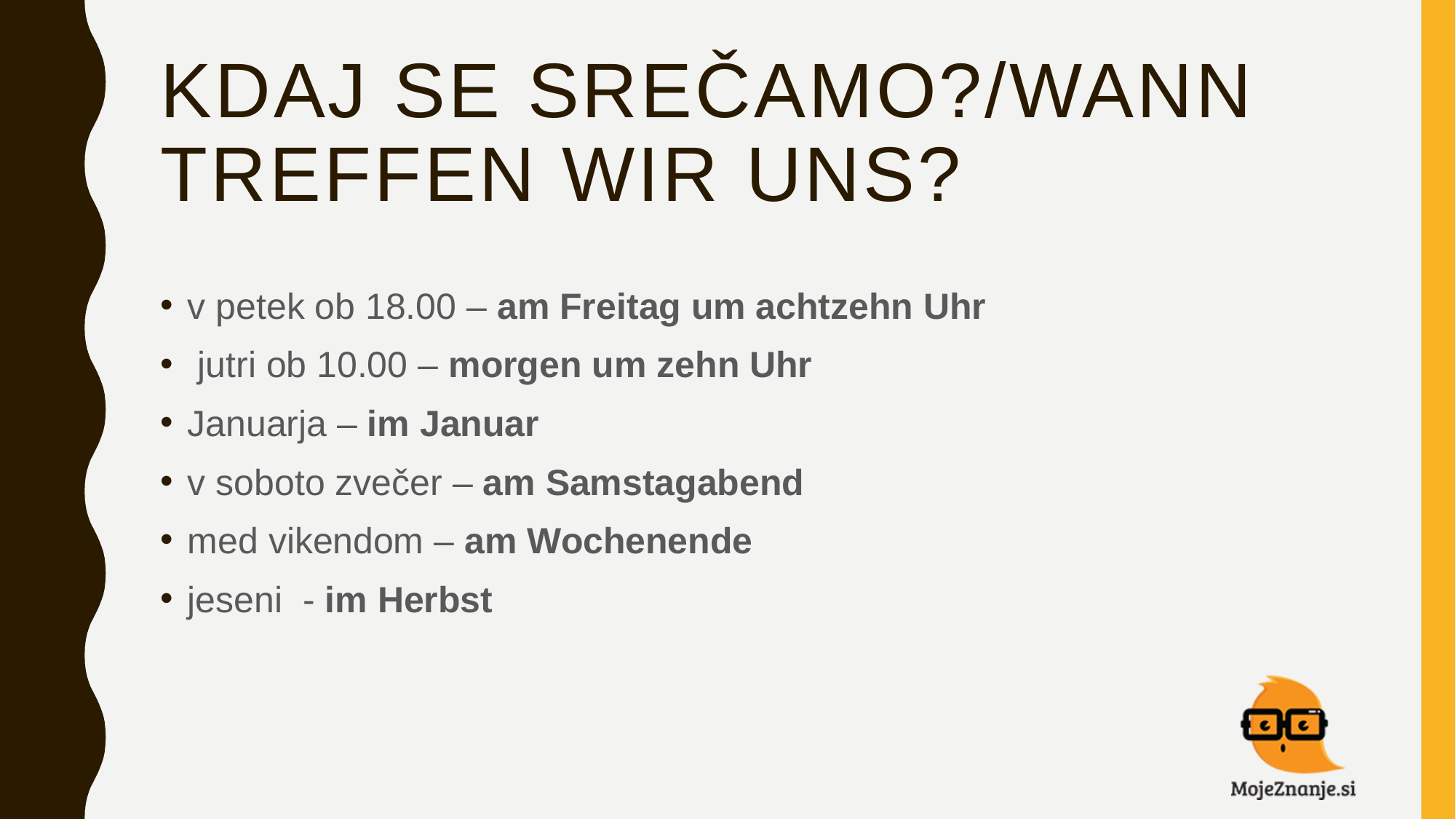

# Kdaj se srečamo?/Wann treffen WIR uns?
v petek ob 18.00 – am Freitag um achtzehn Uhr
 jutri ob 10.00 – morgen um zehn Uhr
Januarja – im Januar
v soboto zvečer – am Samstagabend
med vikendom – am Wochenende
jeseni  - im Herbst